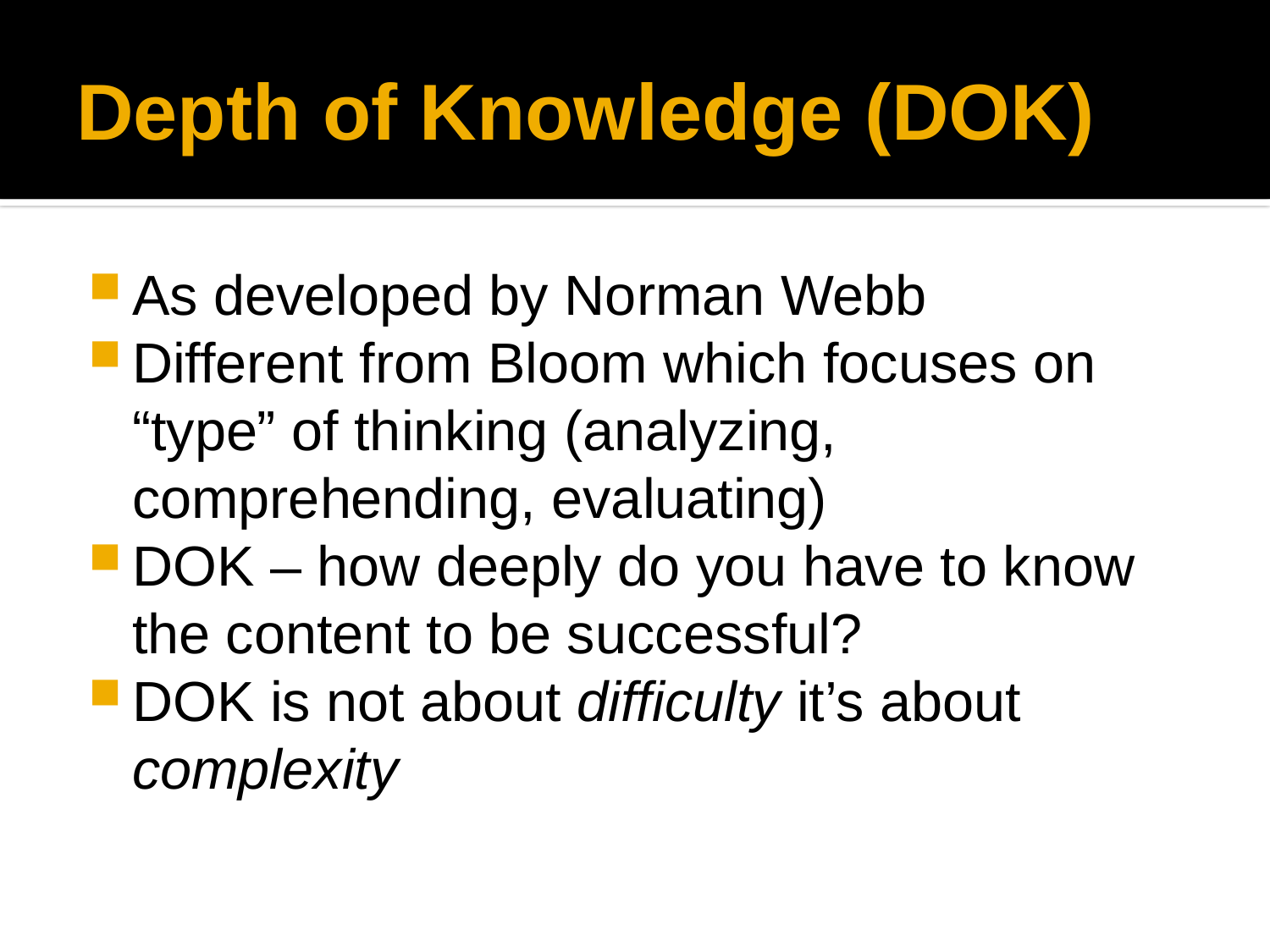

# Depth of Knowledge (DOK)
As developed by Norman Webb
Different from Bloom which focuses on “type” of thinking (analyzing, comprehending, evaluating)
DOK – how deeply do you have to know the content to be successful?
DOK is not about difficulty it’s about complexity